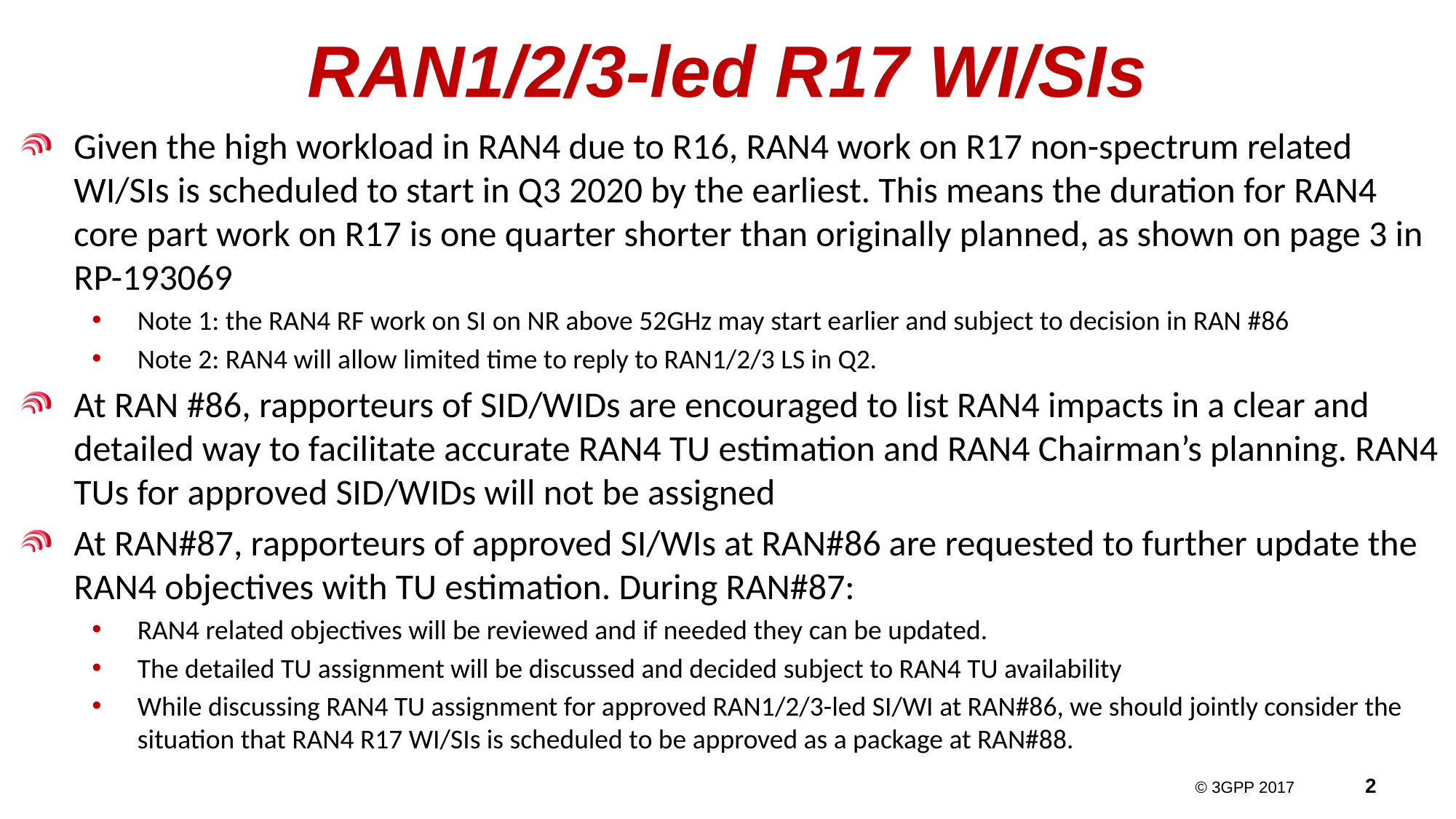

# RAN1/2/3-led R17 WI/SIs
Given the high workload in RAN4 due to R16, RAN4 work on R17 non-spectrum related WI/SIs is scheduled to start in Q3 2020 by the earliest. This means the duration for RAN4 core part work on R17 is one quarter shorter than originally planned, as shown on page 3 in RP-193069
Note 1: the RAN4 RF work on SI on NR above 52GHz may start earlier and subject to decision in RAN #86
Note 2: RAN4 will allow limited time to reply to RAN1/2/3 LS in Q2.
At RAN #86, rapporteurs of SID/WIDs are encouraged to list RAN4 impacts in a clear and detailed way to facilitate accurate RAN4 TU estimation and RAN4 Chairman’s planning. RAN4 TUs for approved SID/WIDs will not be assigned
At RAN#87, rapporteurs of approved SI/WIs at RAN#86 are requested to further update the RAN4 objectives with TU estimation. During RAN#87:
RAN4 related objectives will be reviewed and if needed they can be updated.
The detailed TU assignment will be discussed and decided subject to RAN4 TU availability
While discussing RAN4 TU assignment for approved RAN1/2/3-led SI/WI at RAN#86, we should jointly consider the situation that RAN4 R17 WI/SIs is scheduled to be approved as a package at RAN#88.